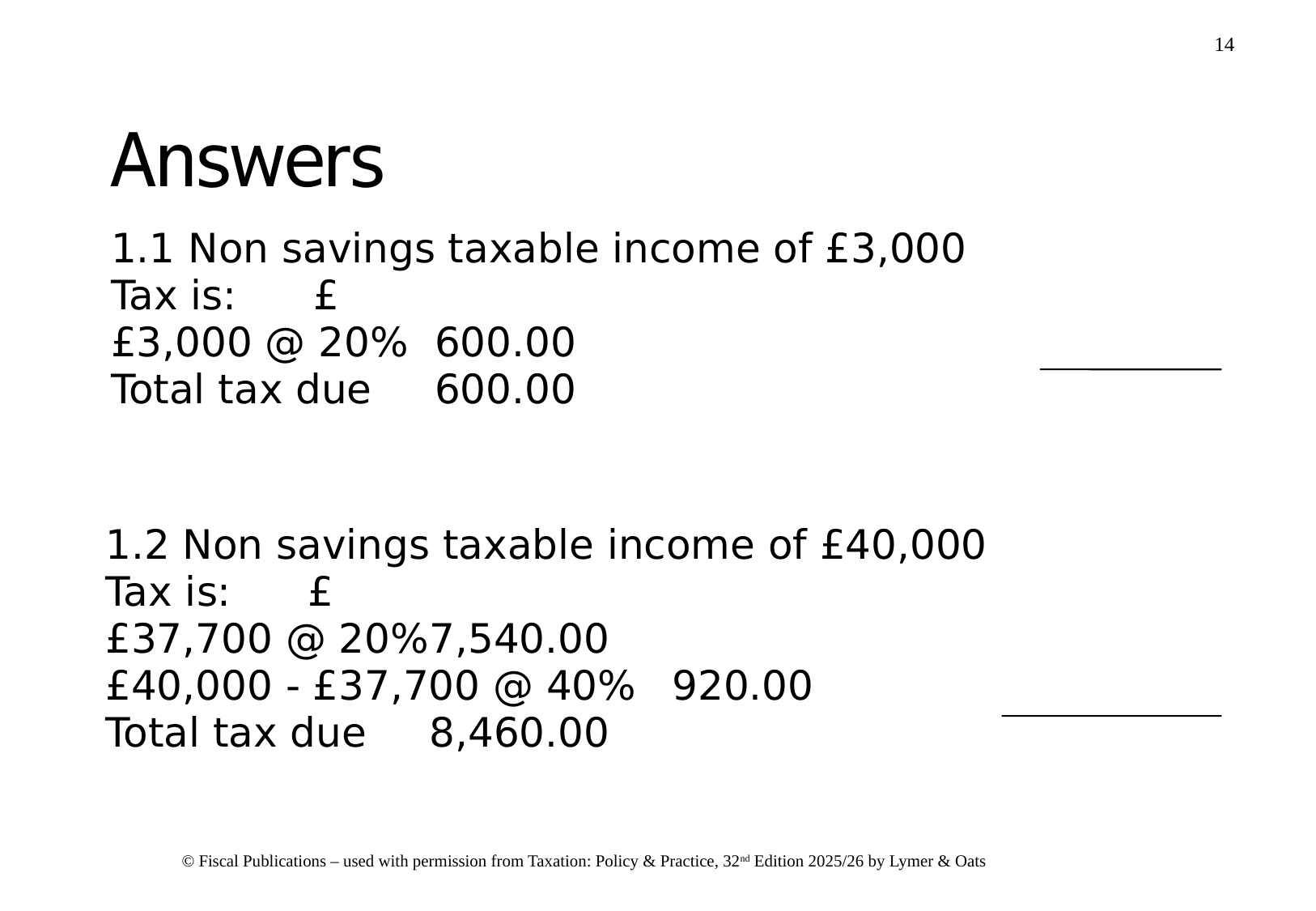

# Answers
1.1 Non savings taxable income of £3,000
Tax is:	£
£3,000 @ 20% 	600.00
Total tax due	600.00

1.2 Non savings taxable income of £40,000
Tax is:	£
£37,700 @ 20%	7,540.00
£40,000 - £37,700 @ 40% 	920.00
Total tax due	8,460.00